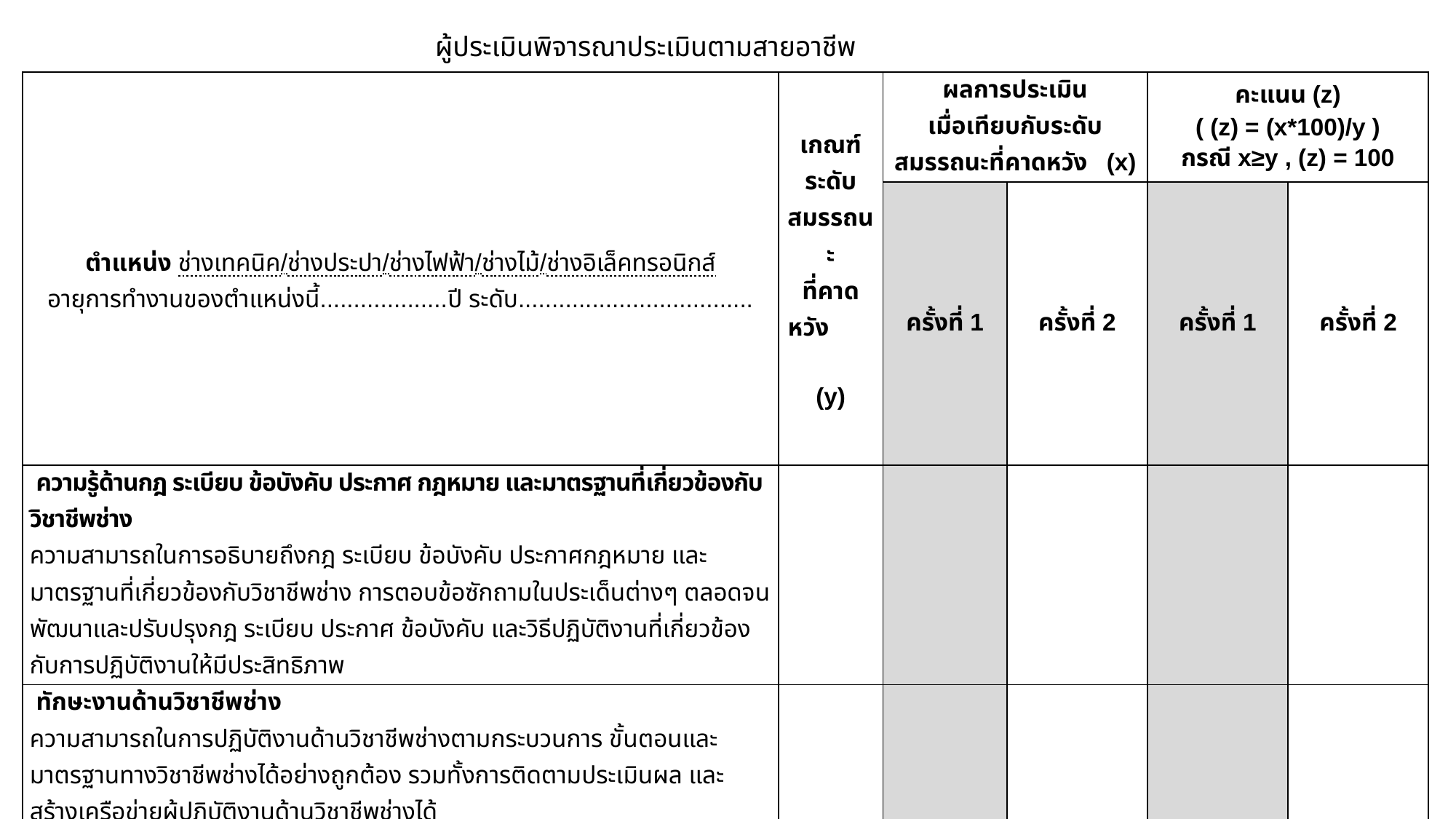

ผู้ประเมินพิจารณาประเมินตามสายอาชีพ
| ตำแหน่ง ช่างเทคนิค/ช่างประปา/ช่างไฟฟ้า/ช่างไม้/ช่างอิเล็คทรอนิกส์ อายุการทำงานของตำแหน่งนี้...................ปี ระดับ................................... | เกณฑ์ระดับสมรรถนะ ที่คาดหวัง (y) | ผลการประเมิน เมื่อเทียบกับระดับสมรรถนะที่คาดหวัง (x) |  | คะแนน (z) ( (z) = (x\*100)/y ) กรณี x≥y , (z) = 100 |  |
| --- | --- | --- | --- | --- | --- |
|  |  | ครั้งที่ 1 | ครั้งที่ 2 | ครั้งที่ 1 | ครั้งที่ 2 |
| ความรู้ด้านกฎ ระเบียบ ข้อบังคับ ประกาศ กฎหมาย และมาตรฐานที่เกี่ยวข้องกับวิชาชีพช่าง ความสามารถในการอธิบายถึงกฎ ระเบียบ ข้อบังคับ ประกาศกฎหมาย และมาตรฐานที่เกี่ยวข้องกับวิชาชีพช่าง การตอบข้อซักถามในประเด็นต่างๆ ตลอดจนพัฒนาและปรับปรุงกฎ ระเบียบ ประกาศ ข้อบังคับ และวิธีปฏิบัติงานที่เกี่ยวข้องกับการปฏิบัติงานให้มีประสิทธิภาพ |  |  |  |  |  |
| ทักษะงานด้านวิชาชีพช่าง ความสามารถในการปฏิบัติงานด้านวิชาชีพช่างตามกระบวนการ ขั้นตอนและมาตรฐานทางวิชาชีพช่างได้อย่างถูกต้อง รวมทั้งการติดตามประเมินผล และสร้างเครือข่ายผู้ปฏิบัติงานด้านวิชาชีพช่างได้ |  |  |  |  |  |
| ทักษะการสื่อสาร การสื่อสารด้วยการฟัง พูด อ่าน เขียนได้อย่างถูกต้องชัดเจนและได้ใจความ เพื่อให้เกิดความเข้าใจที่ตรงกันทั้งผู้สื่อและผู้รับสาร พร้อมทั้งสามารถสื่อสารได้บรรลุตามเป้าหมาย และวัตถุประสงค์ของการสื่อสารนั้นๆ |  |  |  |  |  |
| ความละเอียดรอบคอบในการปฏิบัติงาน ความสามารถในการตรวจสอบความถูกต้อง ครบถ้วนของข้อมูลและรายละเอียดต่างๆในงานที่รับผิดชอบ รวมทั้งความสามารถในการวางแผน และการวิเคราะห์ถึงปัญหาหรืออุปสรรคที่อาจจะเกิดขึ้นไว้ล่วงหน้า พร้อมให้คำแนะนำแก่ผู้อื่น เพื่อลดข้อผิดพลาดที่อาจเกิดขึ้นจากการปฏิบัติงานได้ |  |  |  |  |  |
| จิตสำนึกด้านการควบคุมคุณภาพ (Quality Awareness) การตระหนักถึงผลงานที่เป็นไปตามมาตรฐานคุณภาพงาน ตั้งแต่การวางแผนคุณภาพ กระบวนการจัดการ ตลอดจนการตรวจสอบและประเมินคุณภาพตามมาตรฐานที่หน่วยงานกำหนด |  |  |  |  |  |
| คะแนนรวม(w) |  |  |  |  |  |
| คะแนนผลการประเมินสมรรถนะหลัก (.......%) = ((w)\*ค่าน้ำหนัก)/คะแนนเต็มรวมของ(z) |  |  |  |  |  |